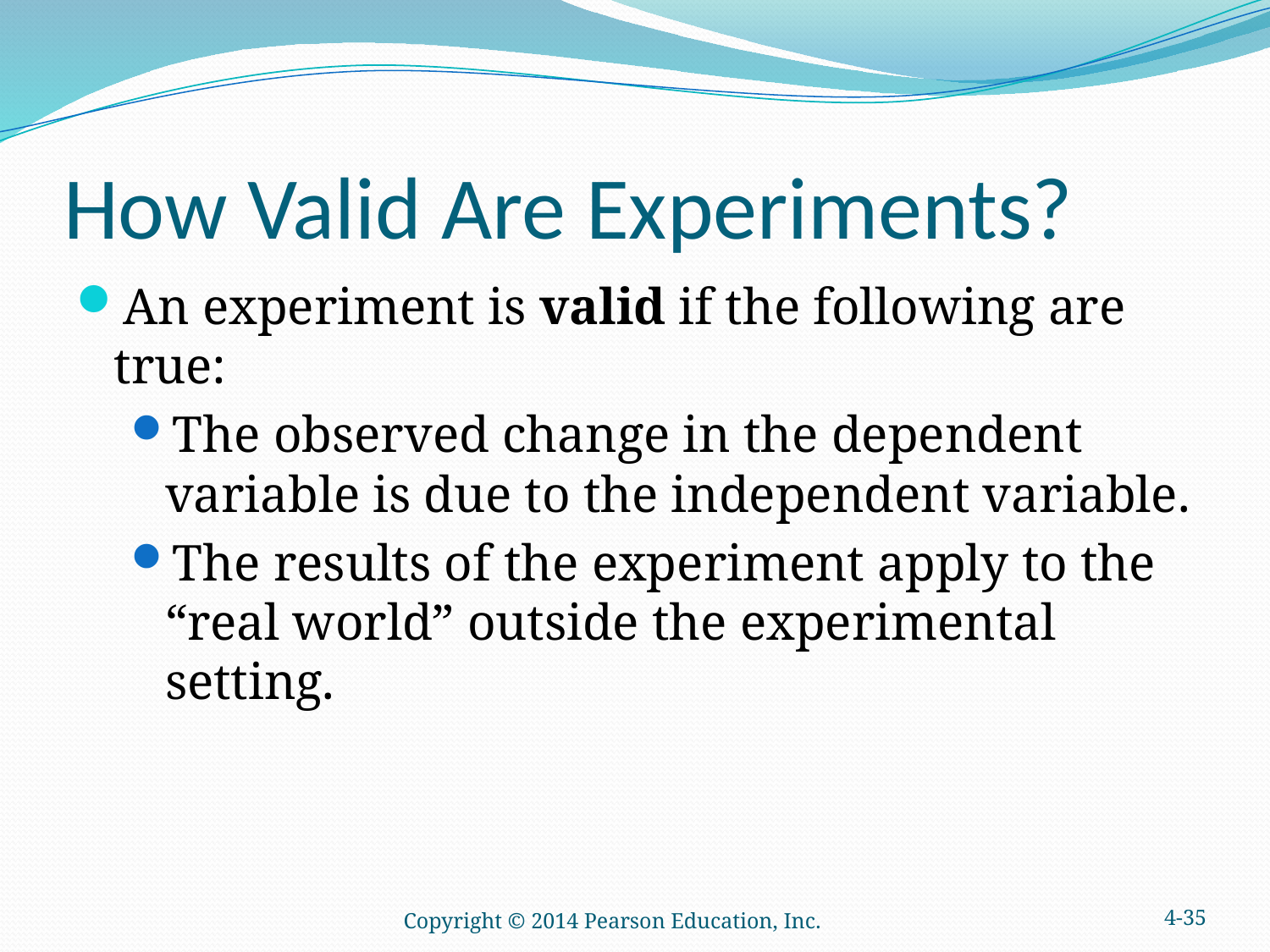

# How Valid Are Experiments?
An experiment is valid if the following are true:
The observed change in the dependent variable is due to the independent variable.
The results of the experiment apply to the “real world” outside the experimental setting.

Copyright © 2014 Pearson Education, Inc.
4-35